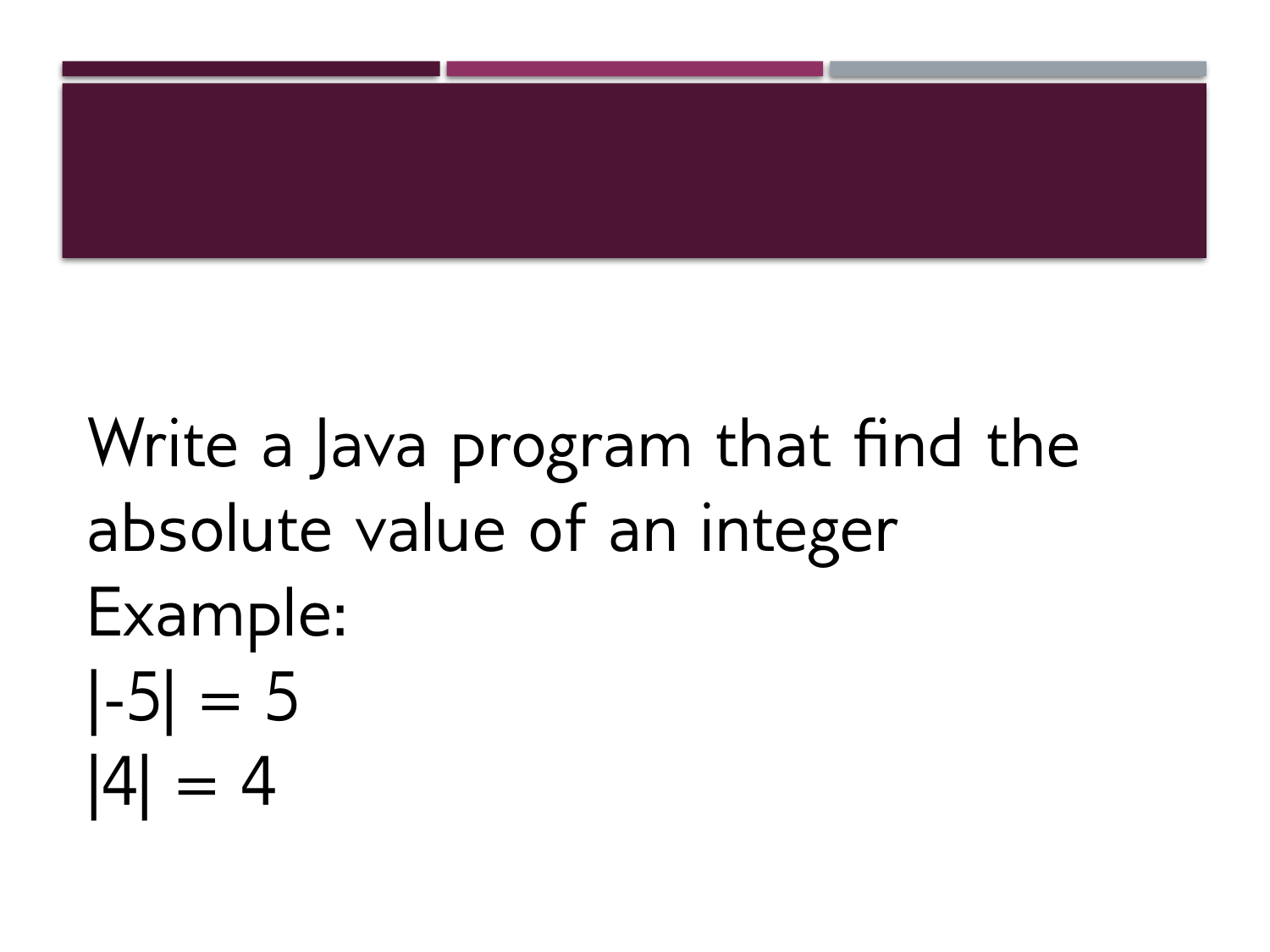

#

Write a Java program that find the absolute value of an integer
Example:
|-5| = 5
|4| = 4